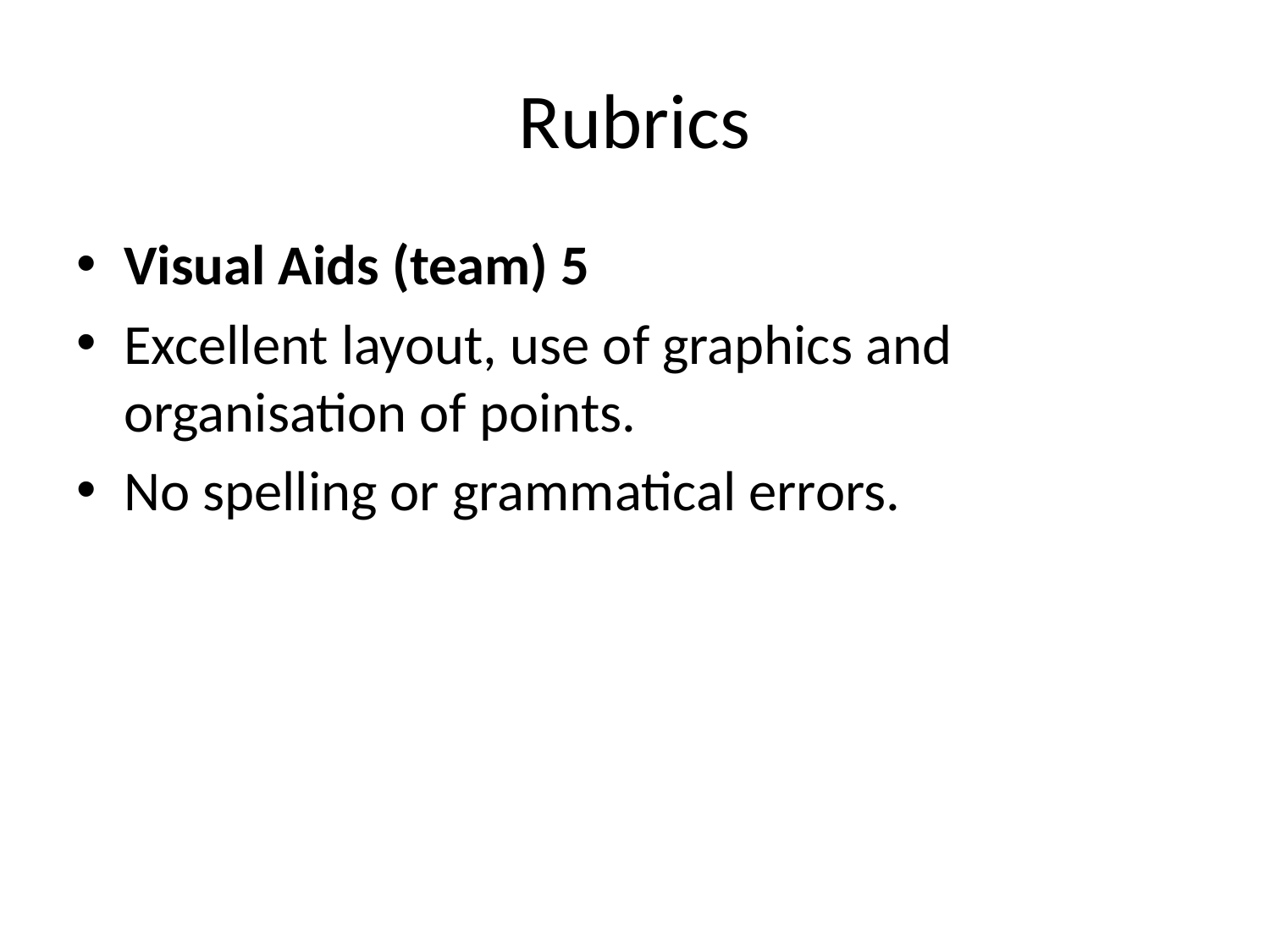

# Rubrics
Visual Aids (team) 5
Excellent layout, use of graphics and organisation of points.
No spelling or grammatical errors.